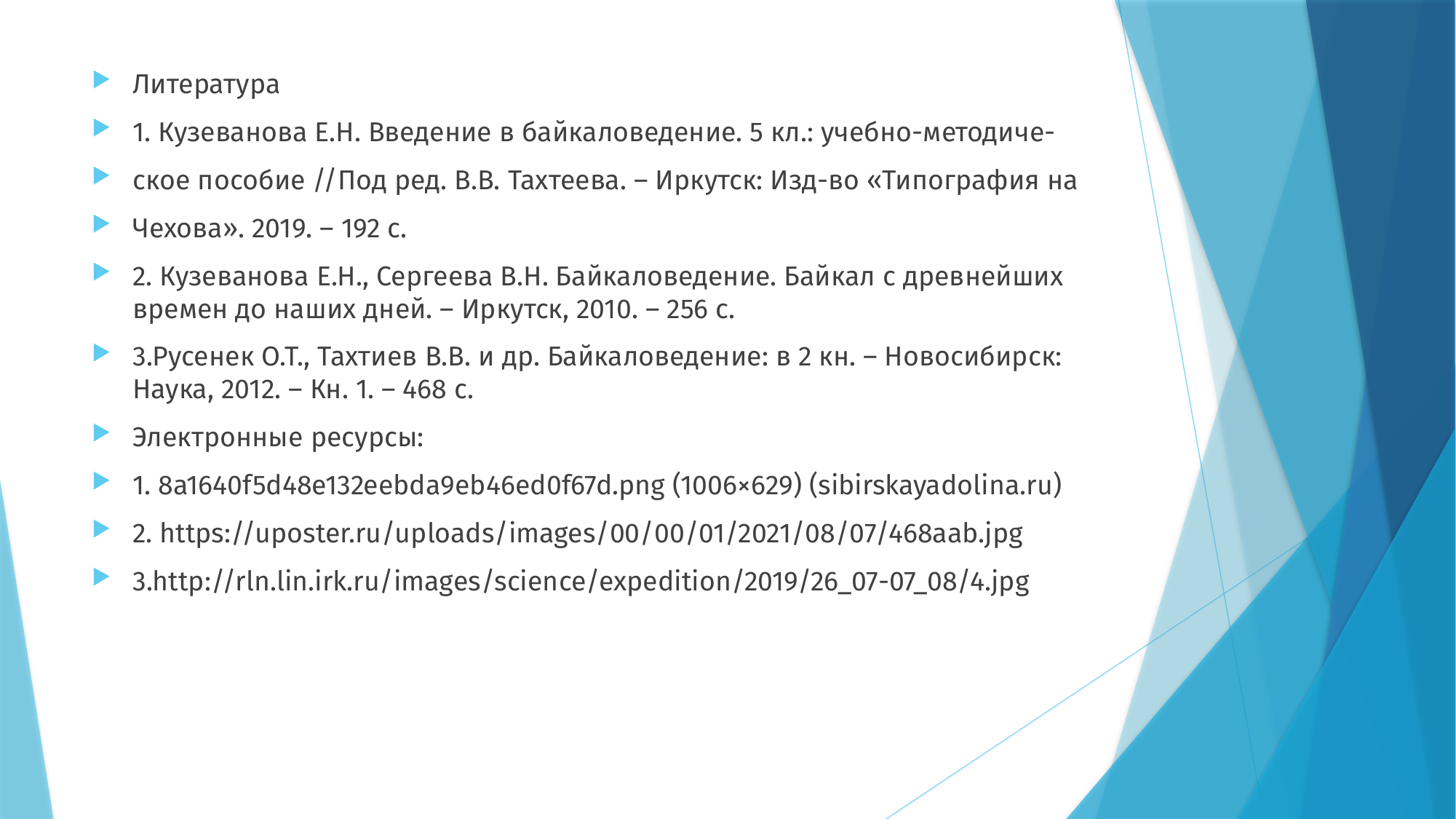

Литература
1. Кузеванова Е.Н. Введение в байкаловедение. 5 кл.: учебно-методиче-
ское пособие //Под ред. В.В. Тахтеева. – Иркутск: Изд-во «Типография на
Чехова». 2019. – 192 с.
2. Кузеванова Е.Н., Сергеева В.Н. Байкаловедение. Байкал с древнейших времен до наших дней. – Иркутск, 2010. – 256 с.
3.Русенек О.Т., Тахтиев В.В. и др. Байкаловедение: в 2 кн. – Новосибирск: Наука, 2012. – Кн. 1. – 468 с.
Электронные ресурсы:
1. 8a1640f5d48e132eebda9eb46ed0f67d.png (1006×629) (sibirskayadolina.ru)
2. https://uposter.ru/uploads/images/00/00/01/2021/08/07/468aab.jpg
3.http://rln.lin.irk.ru/images/science/expedition/2019/26_07-07_08/4.jpg